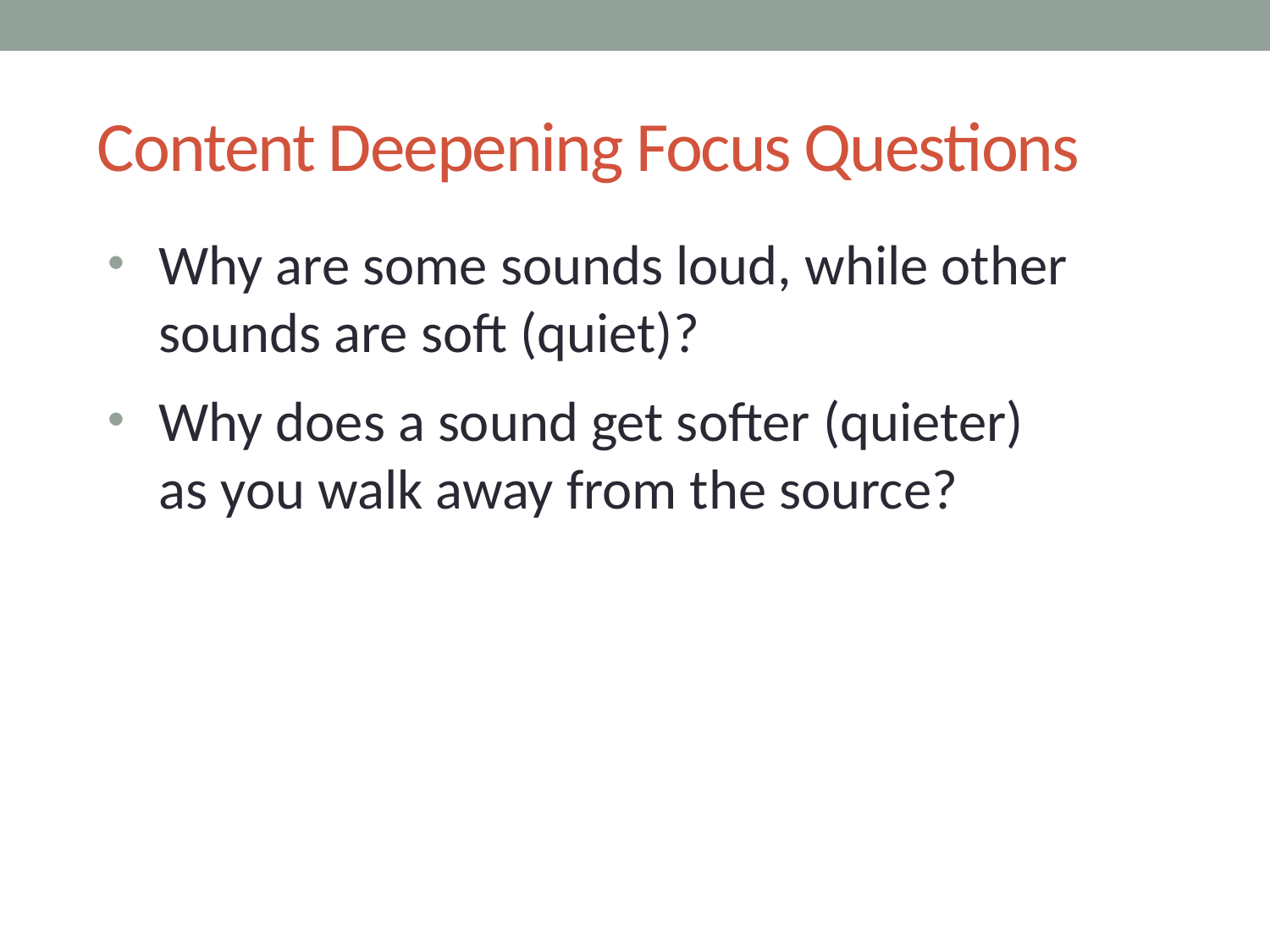

# Content Deepening Focus Questions
Why are some sounds loud, while other sounds are soft (quiet)?
Why does a sound get softer (quieter) as you walk away from the source?